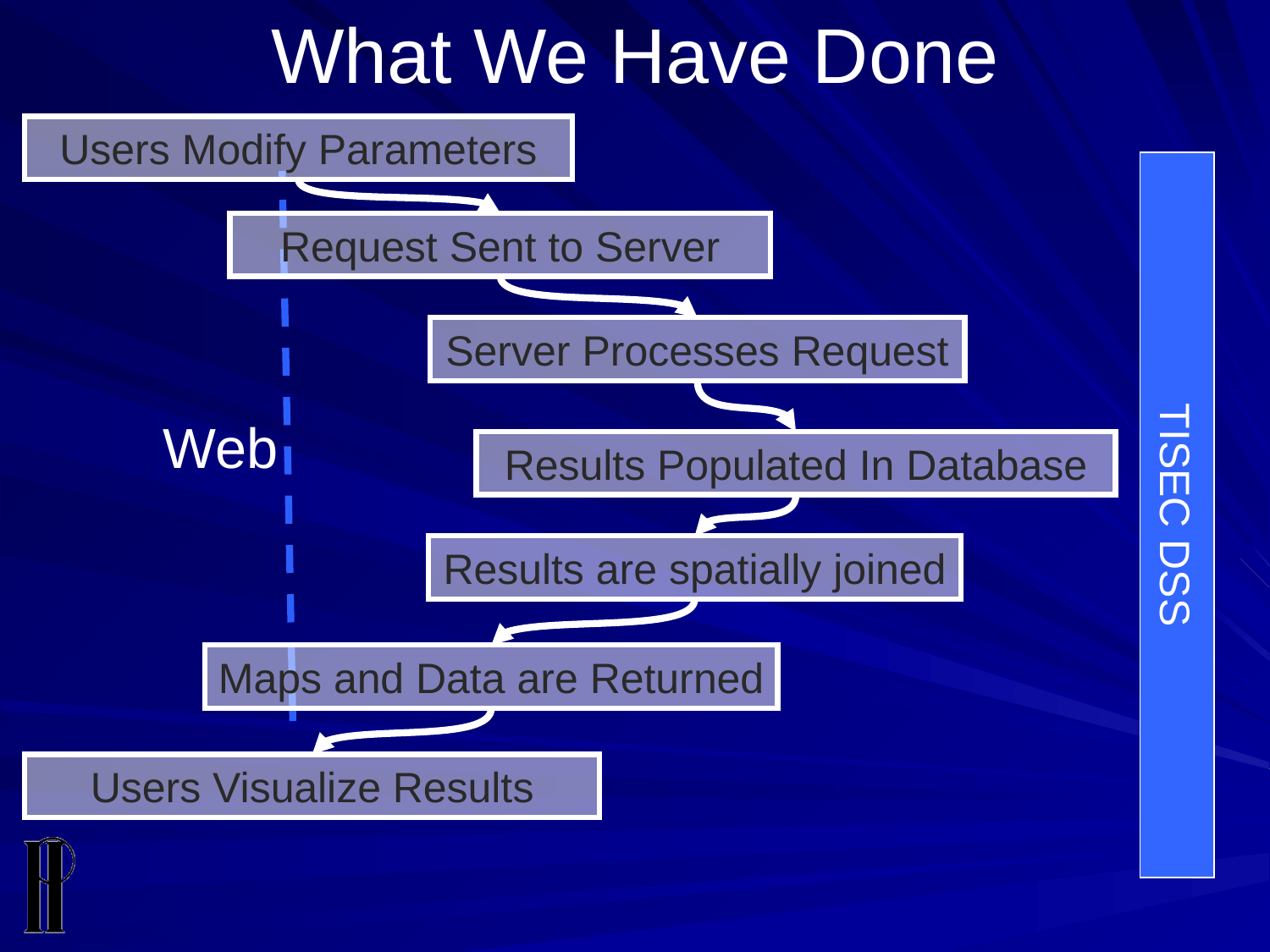

# What We Have Done
Users Modify Parameters
Request Sent to Server
Server Processes Request
Results Populated In Database
Results are spatially joined
Maps and Data are Returned
Users Visualize Results
TISEC DSS
Web